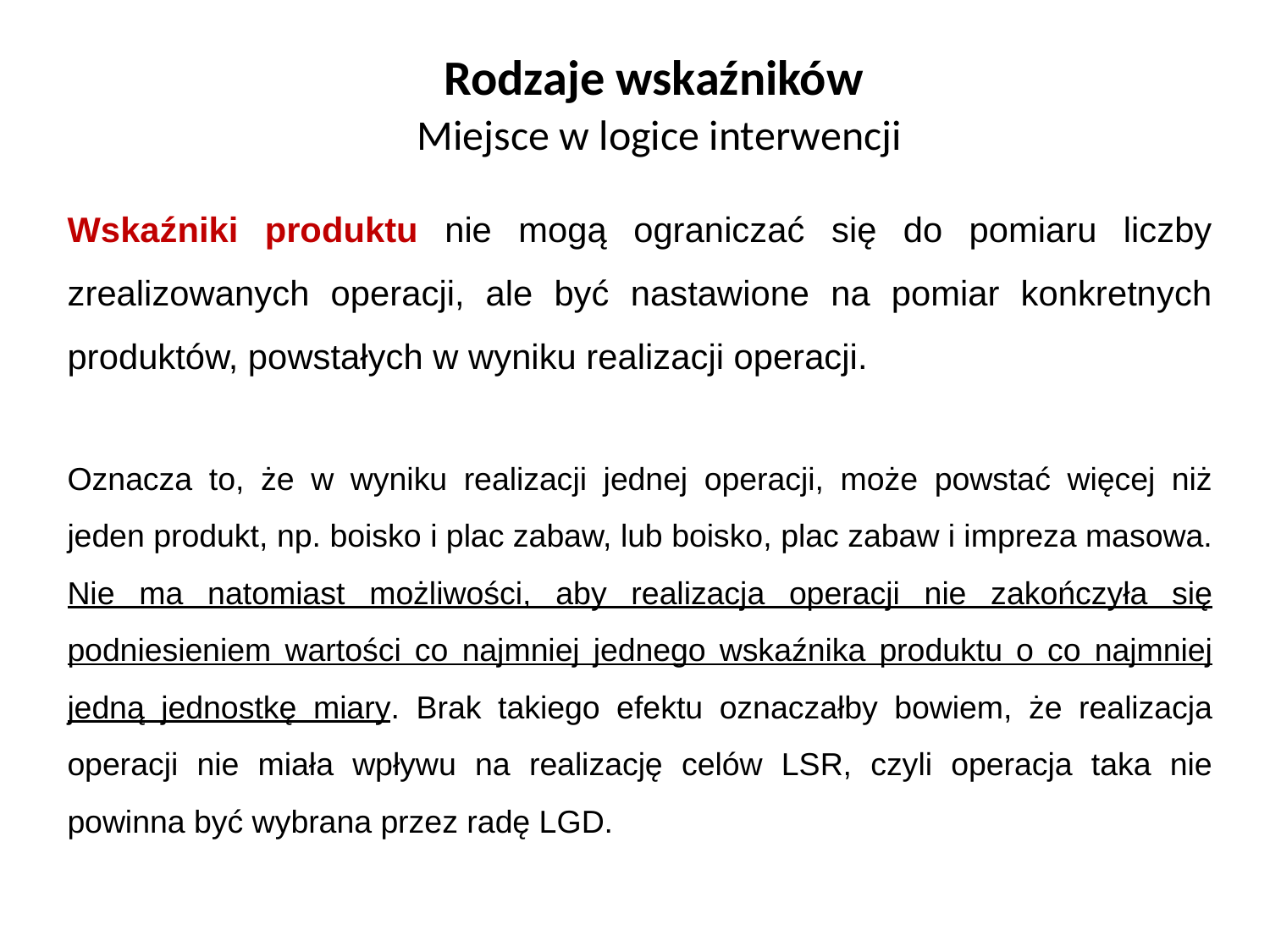

Rodzaje wskaźników
Miejsce w logice interwencji
Wskaźniki produktu nie mogą ograniczać się do pomiaru liczby zrealizowanych operacji, ale być nastawione na pomiar konkretnych produktów, powstałych w wyniku realizacji operacji.

Oznacza to, że w wyniku realizacji jednej operacji, może powstać więcej niż jeden produkt, np. boisko i plac zabaw, lub boisko, plac zabaw i impreza masowa. Nie ma natomiast możliwości, aby realizacja operacji nie zakończyła się podniesieniem wartości co najmniej jednego wskaźnika produktu o co najmniej jedną jednostkę miary. Brak takiego efektu oznaczałby bowiem, że realizacja operacji nie miała wpływu na realizację celów LSR, czyli operacja taka nie powinna być wybrana przez radę LGD.